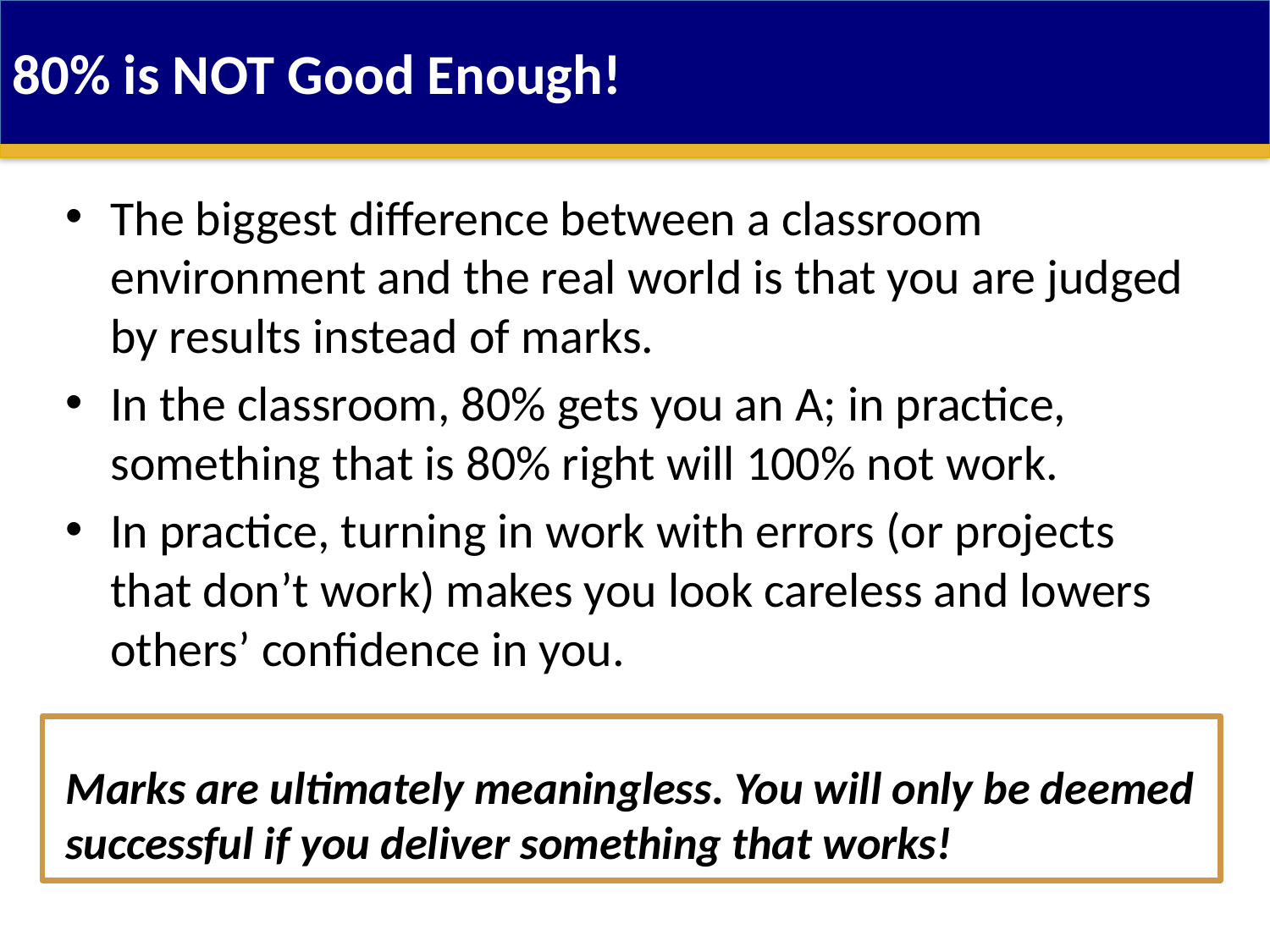

80% is NOT Good Enough!

The biggest difference between a classroom environment and the real world is that you are judged by results instead of marks.
In the classroom, 80% gets you an A; in practice, something that is 80% right will 100% not work.
In practice, turning in work with errors (or projects that don’t work) makes you look careless and lowers others’ confidence in you.

Marks are ultimately meaningless. You will only be deemed successful if you deliver something that works!